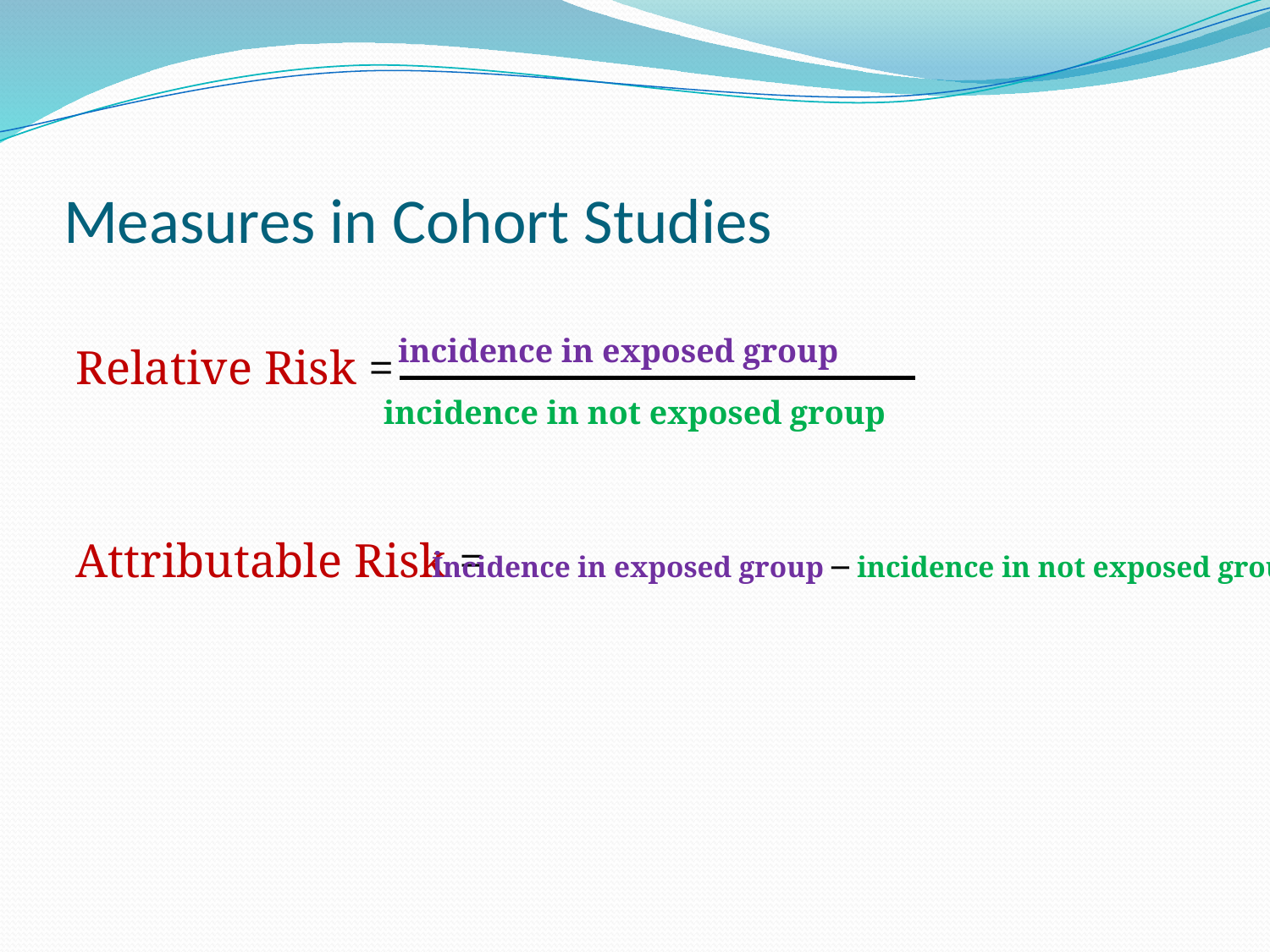

# Measures in Cohort Studies

Relative Risk =

Attributable Risk =
incidence in exposed group
incidence in not exposed group
İncidence in exposed group – incidence in not exposed group